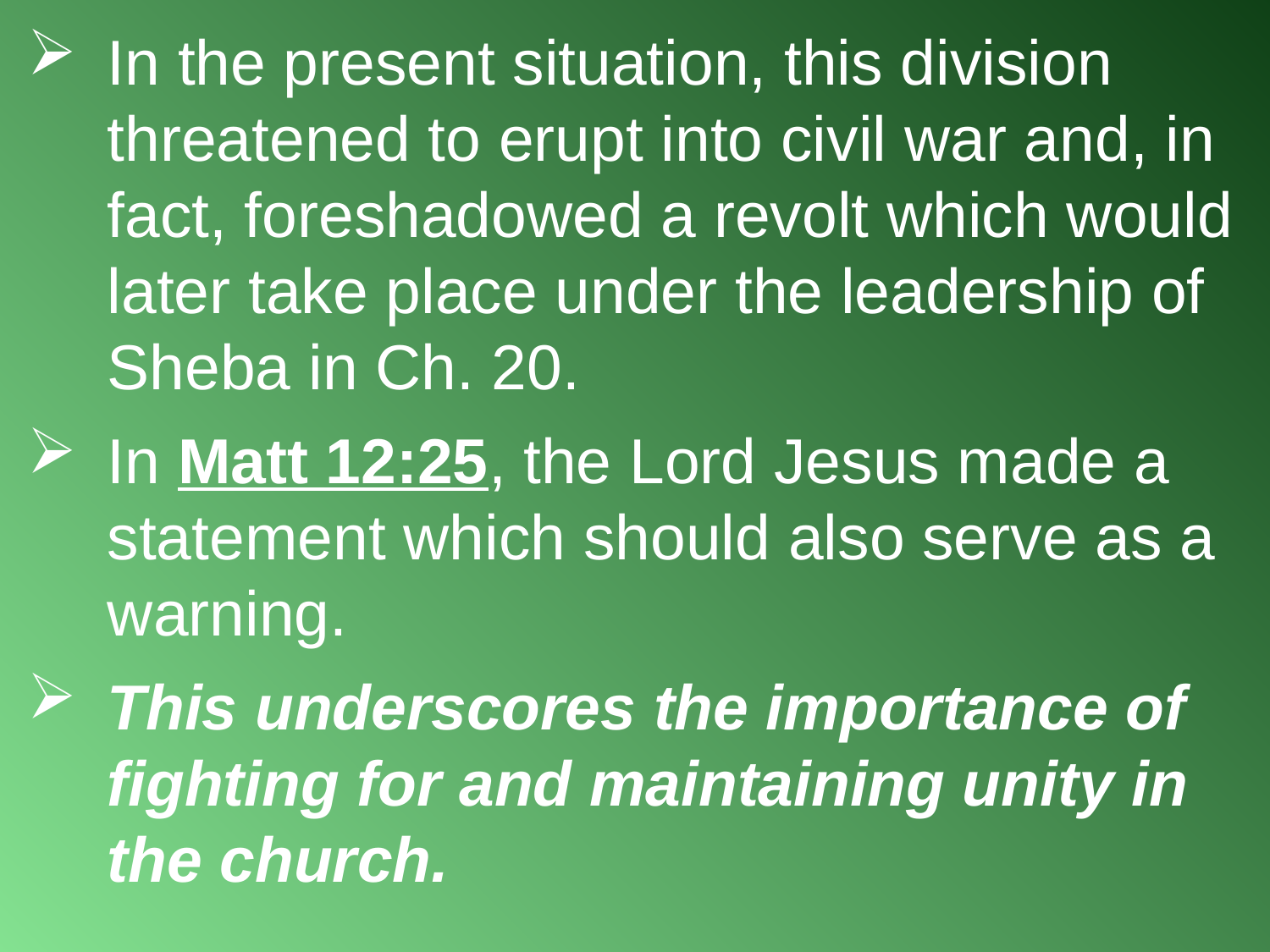

In the present situation, this division threatened to erupt into civil war and, in fact, foreshadowed a revolt which would later take place under the leadership of Sheba in Ch. 20.
In Matt 12:25, the Lord Jesus made a statement which should also serve as a warning.
This underscores the importance of fighting for and maintaining unity in the church.